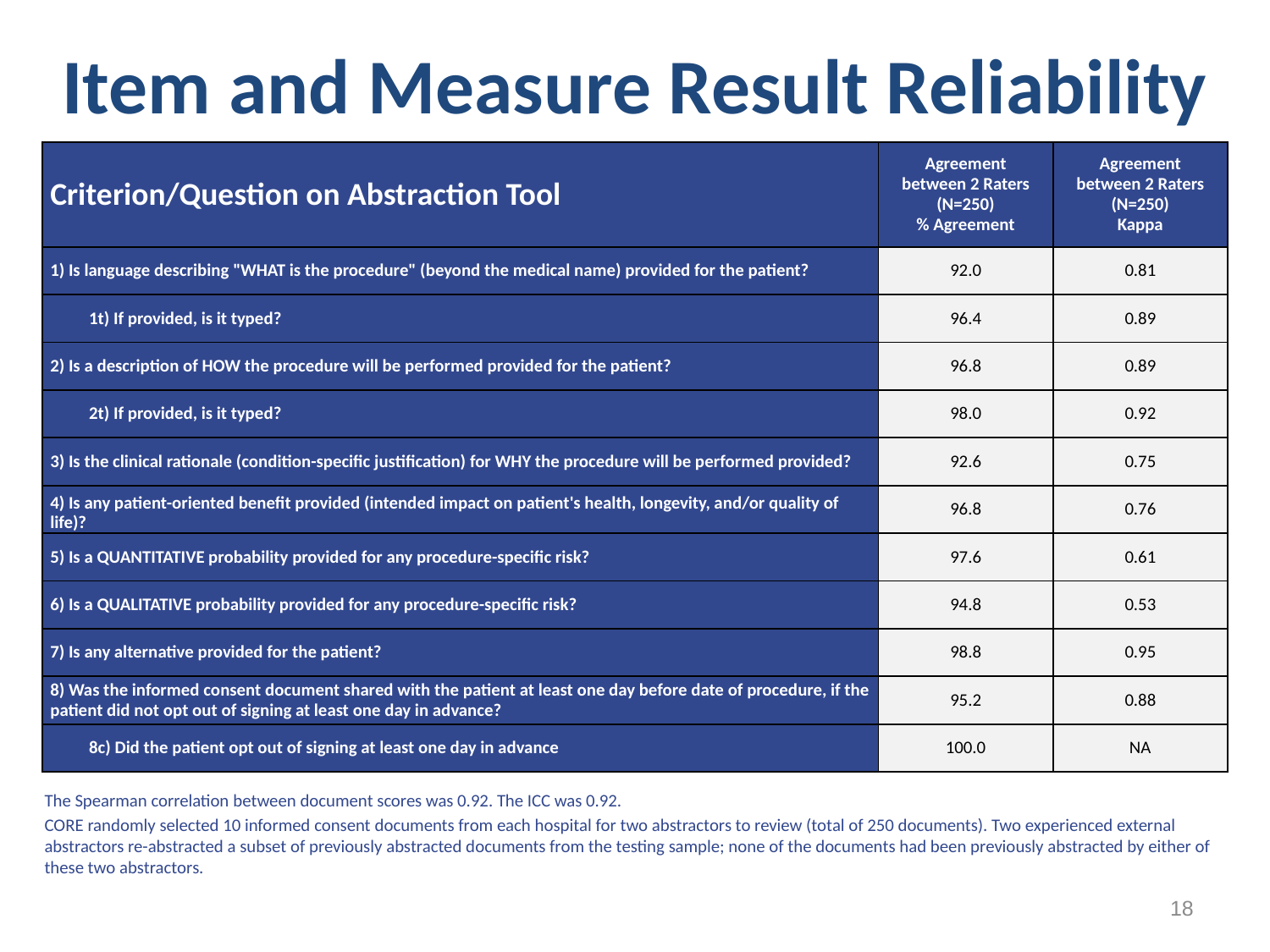

# Item and Measure Result Reliability
| Criterion/Question on Abstraction Tool | Agreement between 2 Raters (N=250) % Agreement | Agreement between 2 Raters (N=250) Kappa |
| --- | --- | --- |
| 1) Is language describing "WHAT is the procedure" (beyond the medical name) provided for the patient? | 92.0 | 0.81 |
| 1t) If provided, is it typed? | 96.4 | 0.89 |
| 2) Is a description of HOW the procedure will be performed provided for the patient? | 96.8 | 0.89 |
| 2t) If provided, is it typed? | 98.0 | 0.92 |
| 3) Is the clinical rationale (condition-specific justification) for WHY the procedure will be performed provided? | 92.6 | 0.75 |
| 4) Is any patient-oriented benefit provided (intended impact on patient's health, longevity, and/or quality of life)? | 96.8 | 0.76 |
| 5) Is a QUANTITATIVE probability provided for any procedure-specific risk? | 97.6 | 0.61 |
| 6) Is a QUALITATIVE probability provided for any procedure-specific risk? | 94.8 | 0.53 |
| 7) Is any alternative provided for the patient? | 98.8 | 0.95 |
| 8) Was the informed consent document shared with the patient at least one day before date of procedure, if the patient did not opt out of signing at least one day in advance? | 95.2 | 0.88 |
| 8c) Did the patient opt out of signing at least one day in advance | 100.0 | NA |
The Spearman correlation between document scores was 0.92. The ICC was 0.92.
CORE randomly selected 10 informed consent documents from each hospital for two abstractors to review (total of 250 documents). Two experienced external abstractors re-abstracted a subset of previously abstracted documents from the testing sample; none of the documents had been previously abstracted by either of these two abstractors.
18